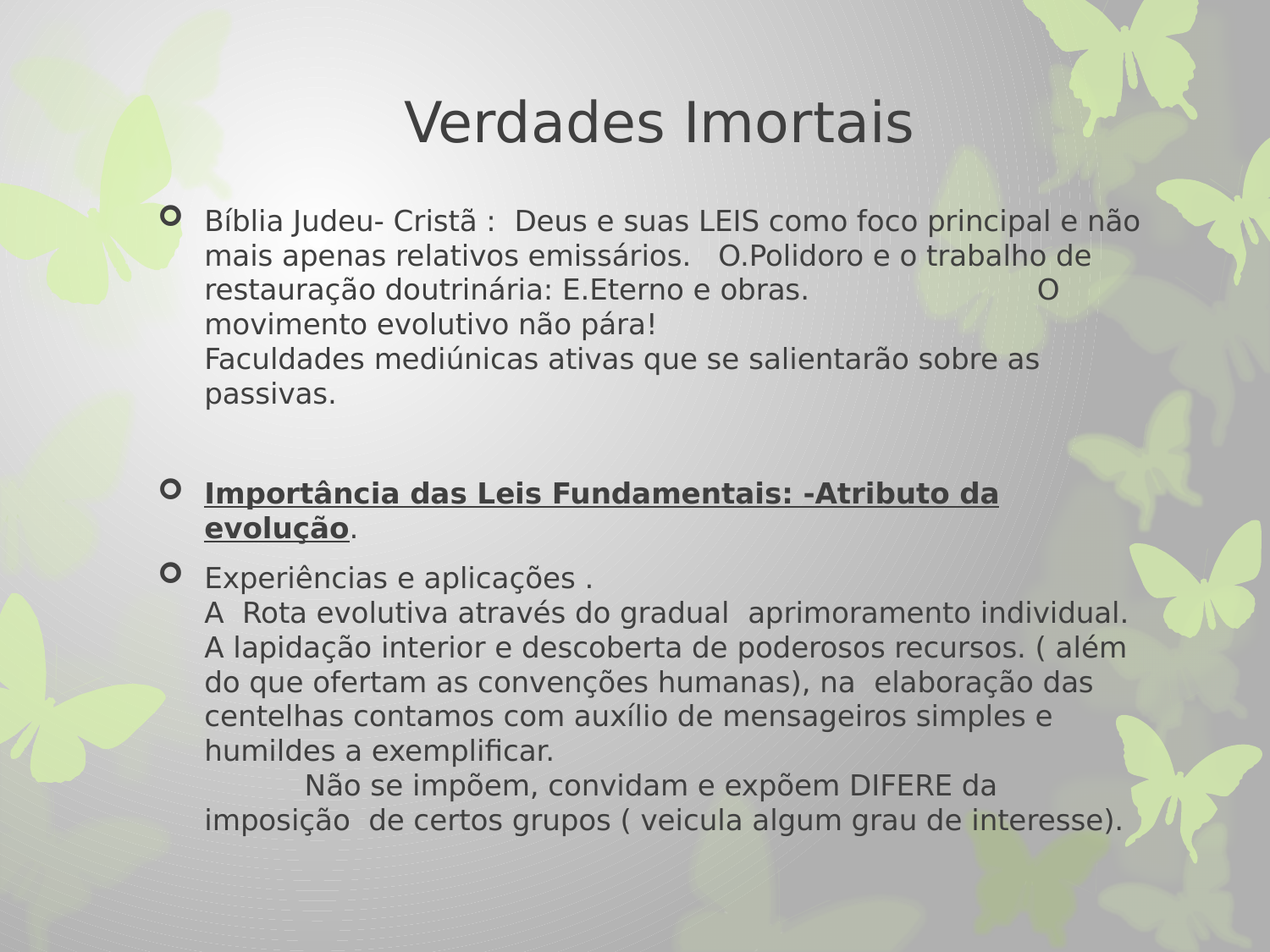

# Verdades Imortais
Bíblia Judeu- Cristã :  Deus e suas LEIS como foco principal e não mais apenas relativos emissários.   O.Polidoro e o trabalho de restauração doutrinária: E.Eterno e obras.                         O movimento evolutivo não pára!                                    Faculdades mediúnicas ativas que se salientarão sobre as passivas.

Importância das Leis Fundamentais: -Atributo da evolução.
Experiências e aplicações .                                                           A  Rota evolutiva através do gradual  aprimoramento individual.  A lapidação interior e descoberta de poderosos recursos. ( além do que ofertam as convenções humanas), na  elaboração das centelhas contamos com auxílio de mensageiros simples e humildes a exemplificar.                                                                            Não se impõem, convidam e expõem DIFERE da imposição  de certos grupos ( veicula algum grau de interesse).